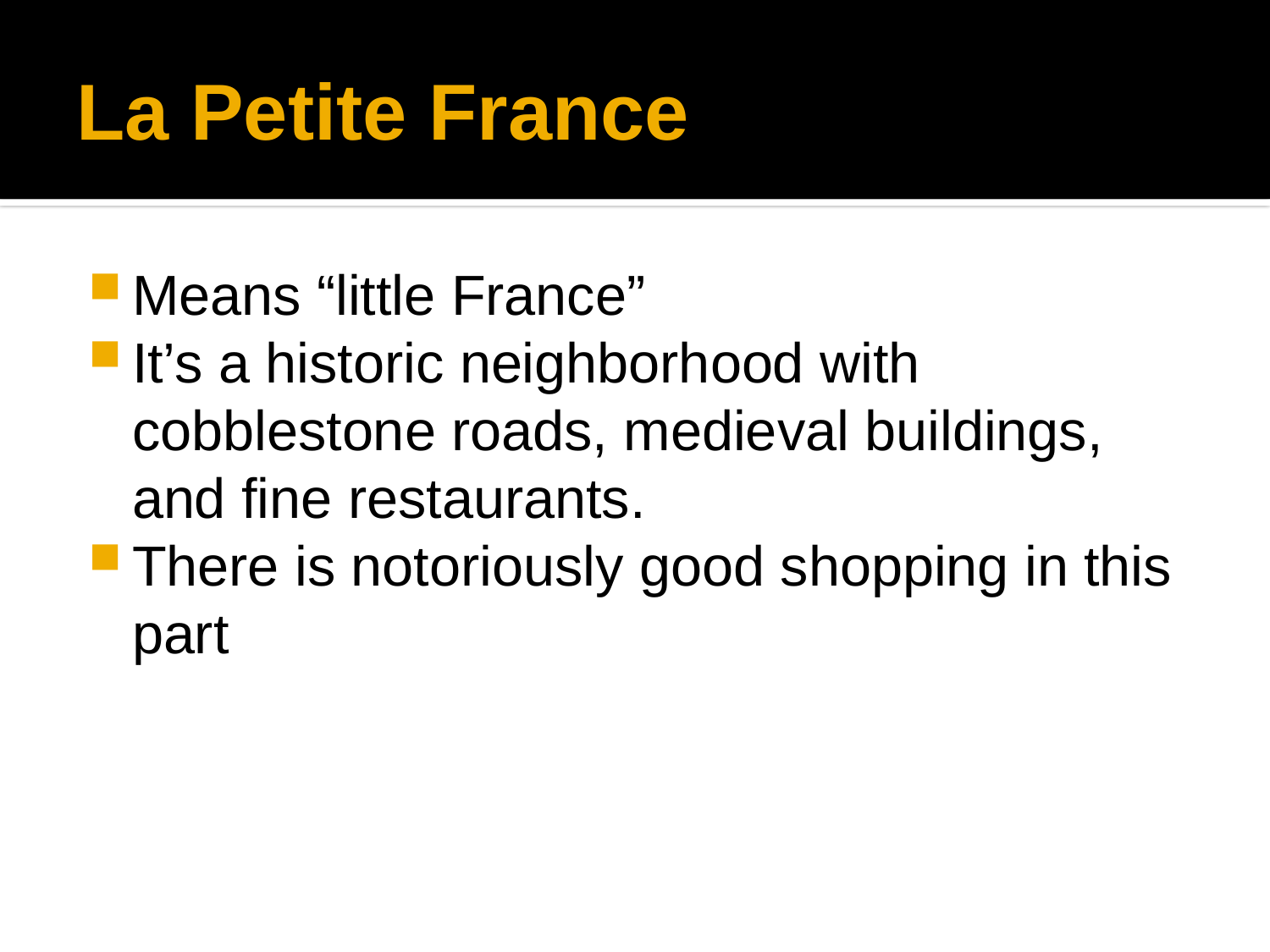

# La Petite France
Means “little France”
It’s a historic neighborhood with cobblestone roads, medieval buildings, and fine restaurants.
There is notoriously good shopping in this part